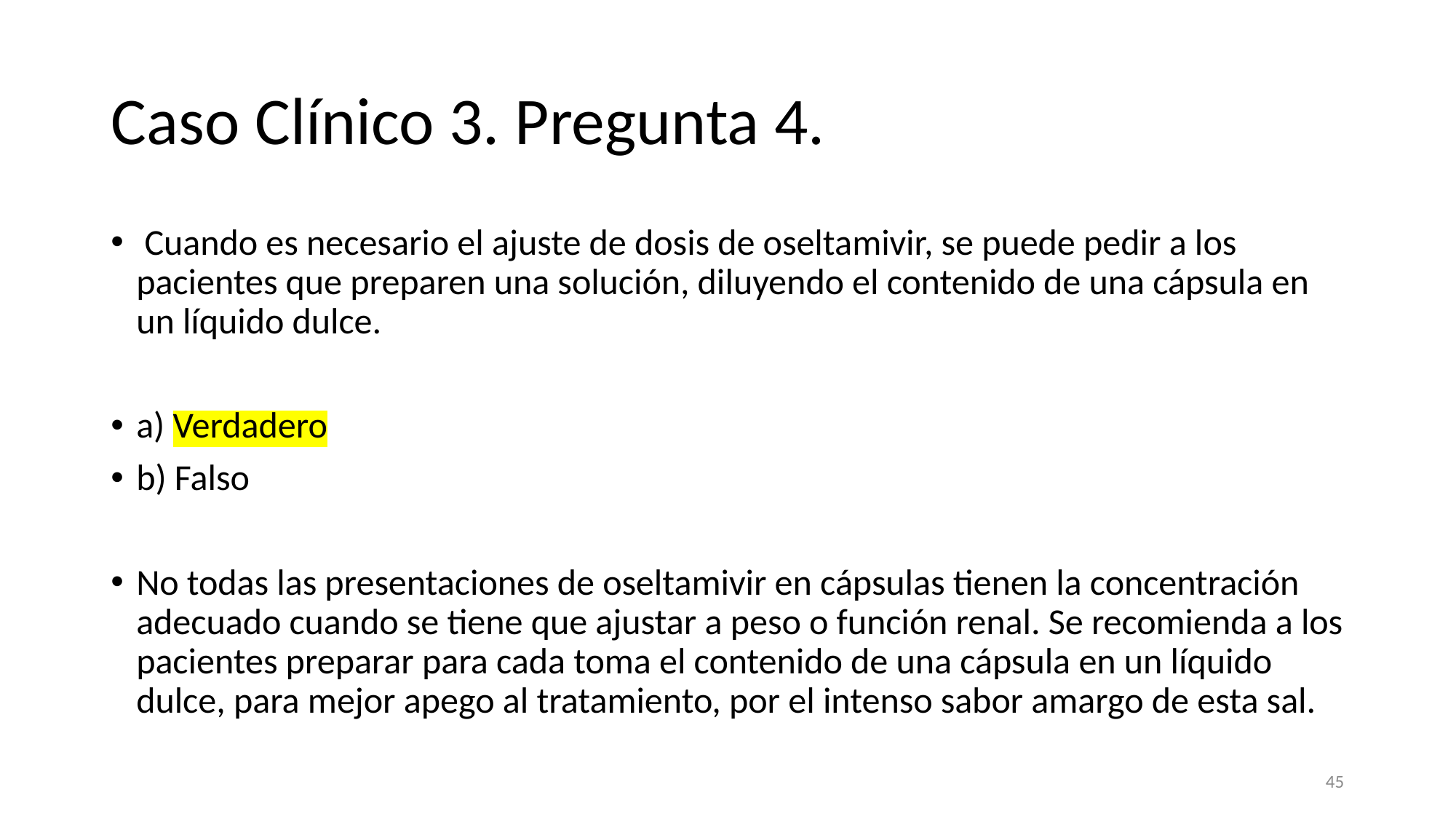

# Caso Clínico 3. Pregunta 4.
 Cuando es necesario el ajuste de dosis de oseltamivir, se puede pedir a los pacientes que preparen una solución, diluyendo el contenido de una cápsula en un líquido dulce.

a) Verdadero
b) Falso

No todas las presentaciones de oseltamivir en cápsulas tienen la concentración adecuado cuando se tiene que ajustar a peso o función renal. Se recomienda a los pacientes preparar para cada toma el contenido de una cápsula en un líquido dulce, para mejor apego al tratamiento, por el intenso sabor amargo de esta sal.

45